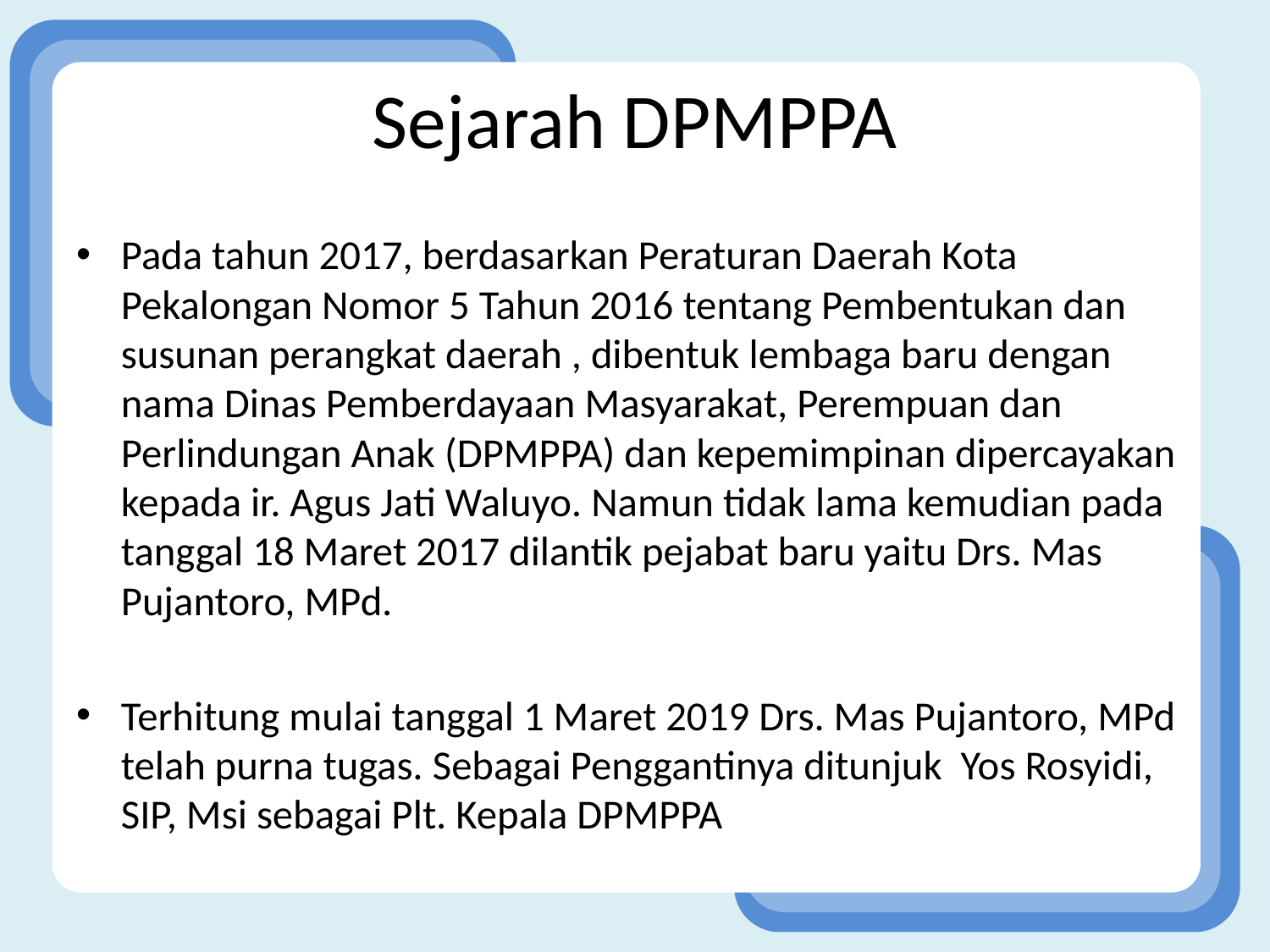

# Sejarah DPMPPA
Pada tahun 2017, berdasarkan Peraturan Daerah Kota Pekalongan Nomor 5 Tahun 2016 tentang Pembentukan dan susunan perangkat daerah , dibentuk lembaga baru dengan nama Dinas Pemberdayaan Masyarakat, Perempuan dan Perlindungan Anak (DPMPPA) dan kepemimpinan dipercayakan kepada ir. Agus Jati Waluyo. Namun tidak lama kemudian pada tanggal 18 Maret 2017 dilantik pejabat baru yaitu Drs. Mas Pujantoro, MPd.

Terhitung mulai tanggal 1 Maret 2019 Drs. Mas Pujantoro, MPd  telah purna tugas. Sebagai Penggantinya ditunjuk  Yos Rosyidi, SIP, Msi sebagai Plt. Kepala DPMPPA